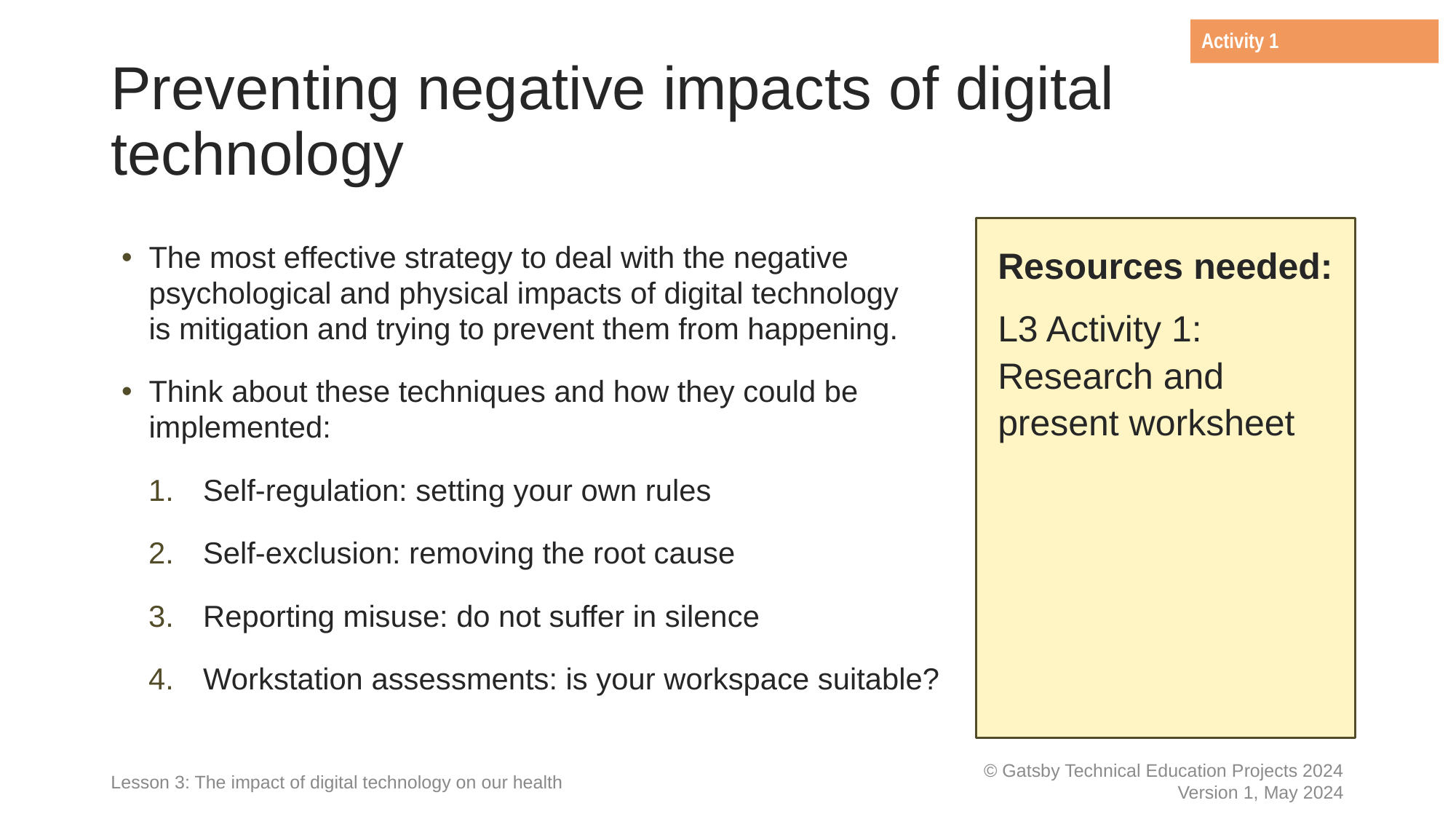

Activity 1
# Preventing negative impacts of digital technology
The most effective strategy to deal with the negative psychological and physical impacts of digital technology
is mitigation and trying to prevent them from happening.
Think about these techniques and how they could be implemented:
Self-regulation: setting your own rules
Self-exclusion: removing the root cause
Reporting misuse: do not suffer in silence
Workstation assessments: is your workspace suitable?
Resources needed:
L3 Activity 1: Research and present worksheet
Lesson 3: The impact of digital technology on our health